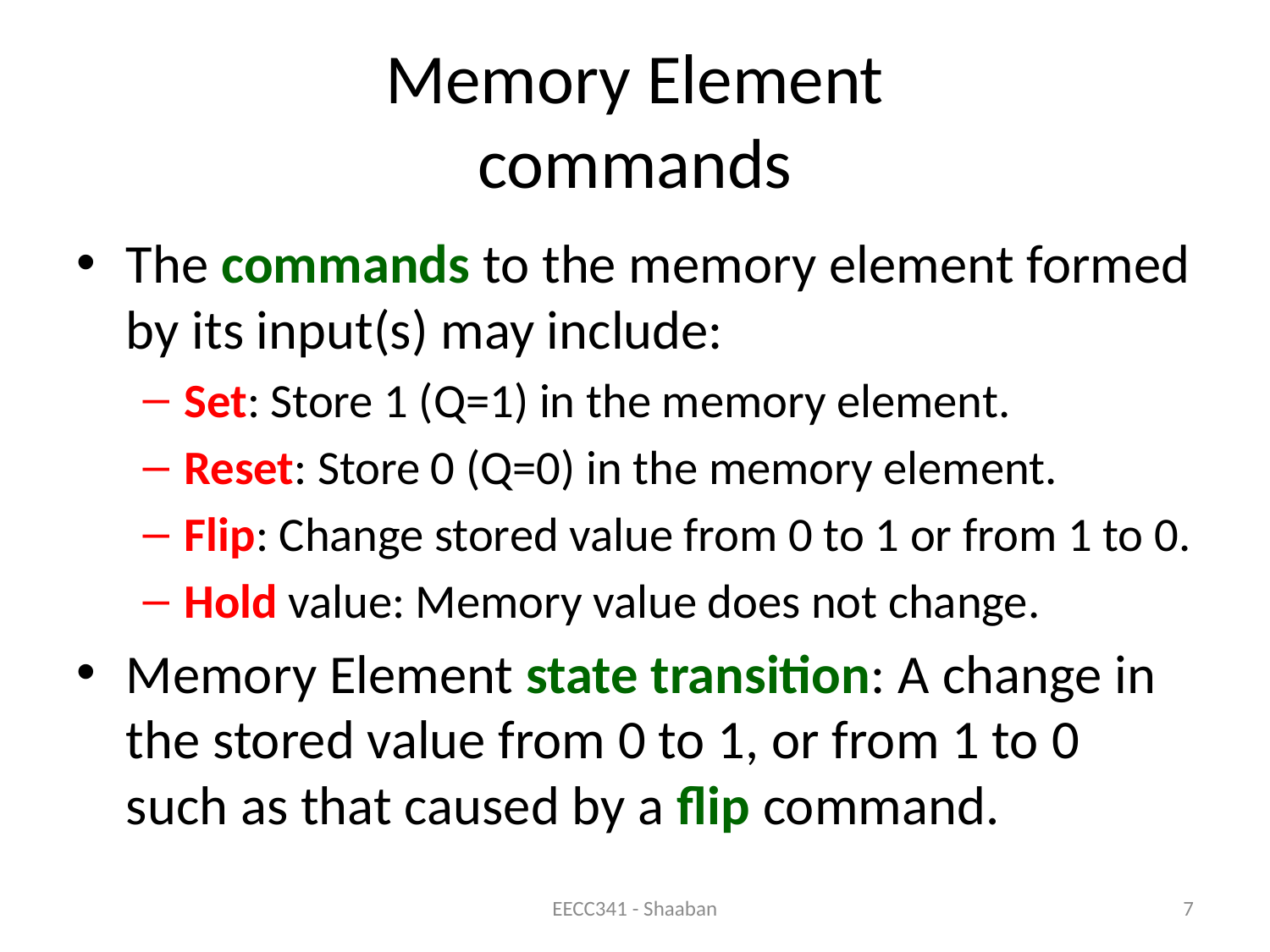

# Memory Element commands
The commands to the memory element formed by its input(s) may include:
Set: Store 1 (Q=1) in the memory element.
Reset: Store 0 (Q=0) in the memory element.
Flip: Change stored value from 0 to 1 or from 1 to 0.
Hold value: Memory value does not change.
Memory Element state transition: A change in the stored value from 0 to 1, or from 1 to 0 such as that caused by a flip command.
EECC341 - Shaaban
7